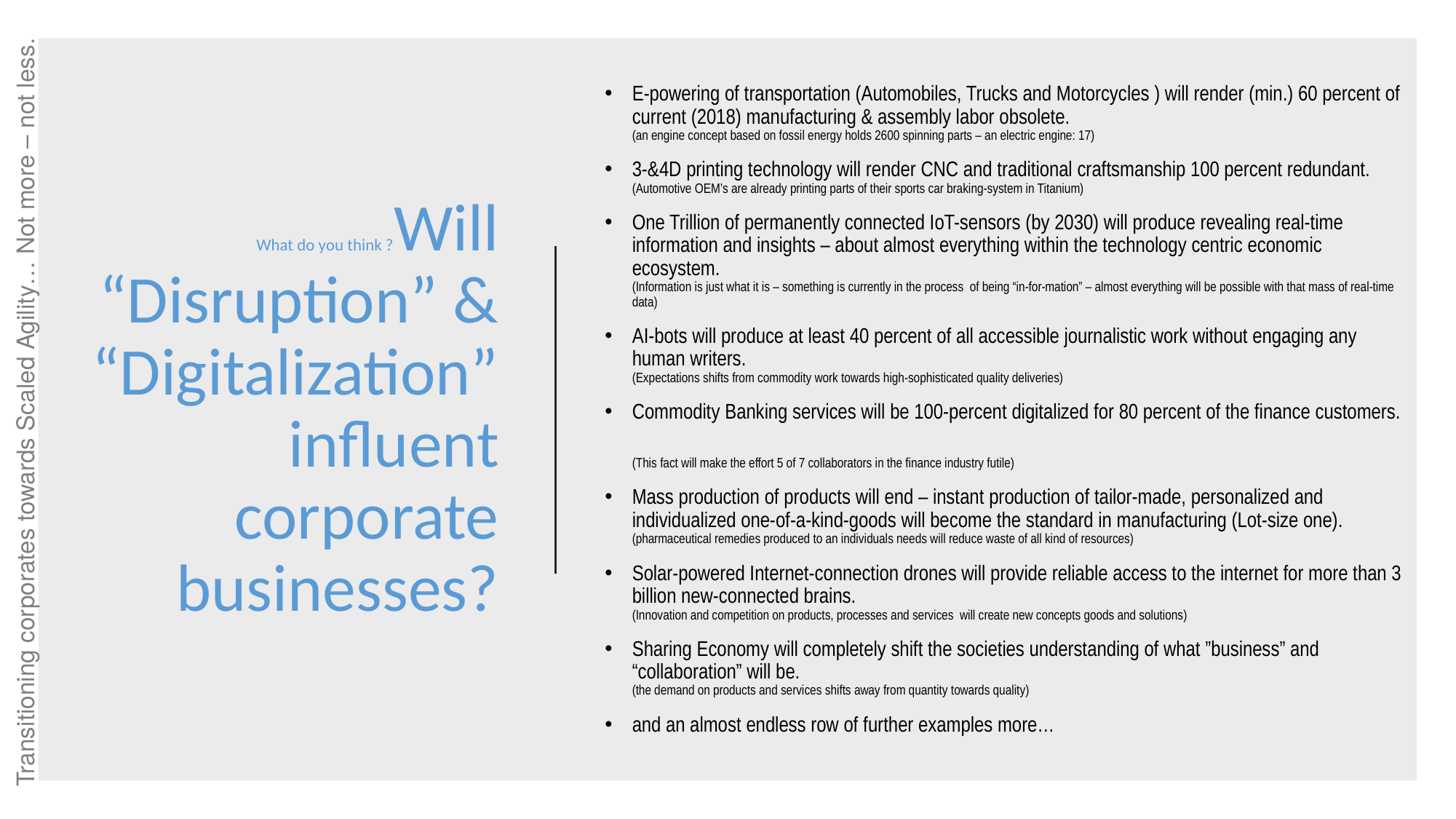

E-powering of transportation (Automobiles, Trucks and Motorcycles ) will render (min.) 60 percent of current (2018) manufacturing & assembly labor obsolete.
(an engine concept based on fossil energy holds 2600 spinning parts – an electric engine: 17)
3-&4D printing technology will render CNC and traditional craftsmanship 100 percent redundant.
(Automotive OEM’s are already printing parts of their sports car braking-system in Titanium)
One Trillion of permanently connected IoT-sensors (by 2030) will produce revealing real-time information and insights – about almost everything within the technology centric economic ecosystem.
(Information is just what it is – something is currently in the process  of being “in-for-mation” – almost everything will be possible with that mass of real-time data)
AI-bots will produce at least 40 percent of all accessible journalistic work without engaging any human writers.
(Expectations shifts from commodity work towards high-sophisticated quality deliveries)
Commodity Banking services will be 100-percent digitalized for 80 percent of the finance customers.
(This fact will make the effort 5 of 7 collaborators in the finance industry futile)
Mass production of products will end – instant production of tailor-made, personalized and individualized one-of-a-kind-goods will become the standard in manufacturing (Lot-size one).
(pharmaceutical remedies produced to an individuals needs will reduce waste of all kind of resources)
Solar-powered Internet-connection drones will provide reliable access to the internet for more than 3 billion new-connected brains.
(Innovation and competition on products, processes and services  will create new concepts goods and solutions)
Sharing Economy will completely shift the societies understanding of what ”business” and “collaboration” will be.
(the demand on products and services shifts away from quantity towards quality)
and an almost endless row of further examples more…
# What do you think ?Will “Disruption” & “Digitalization” influent corporate businesses?
Transitioning corporates towards Scaled Agility… Not more – not less.